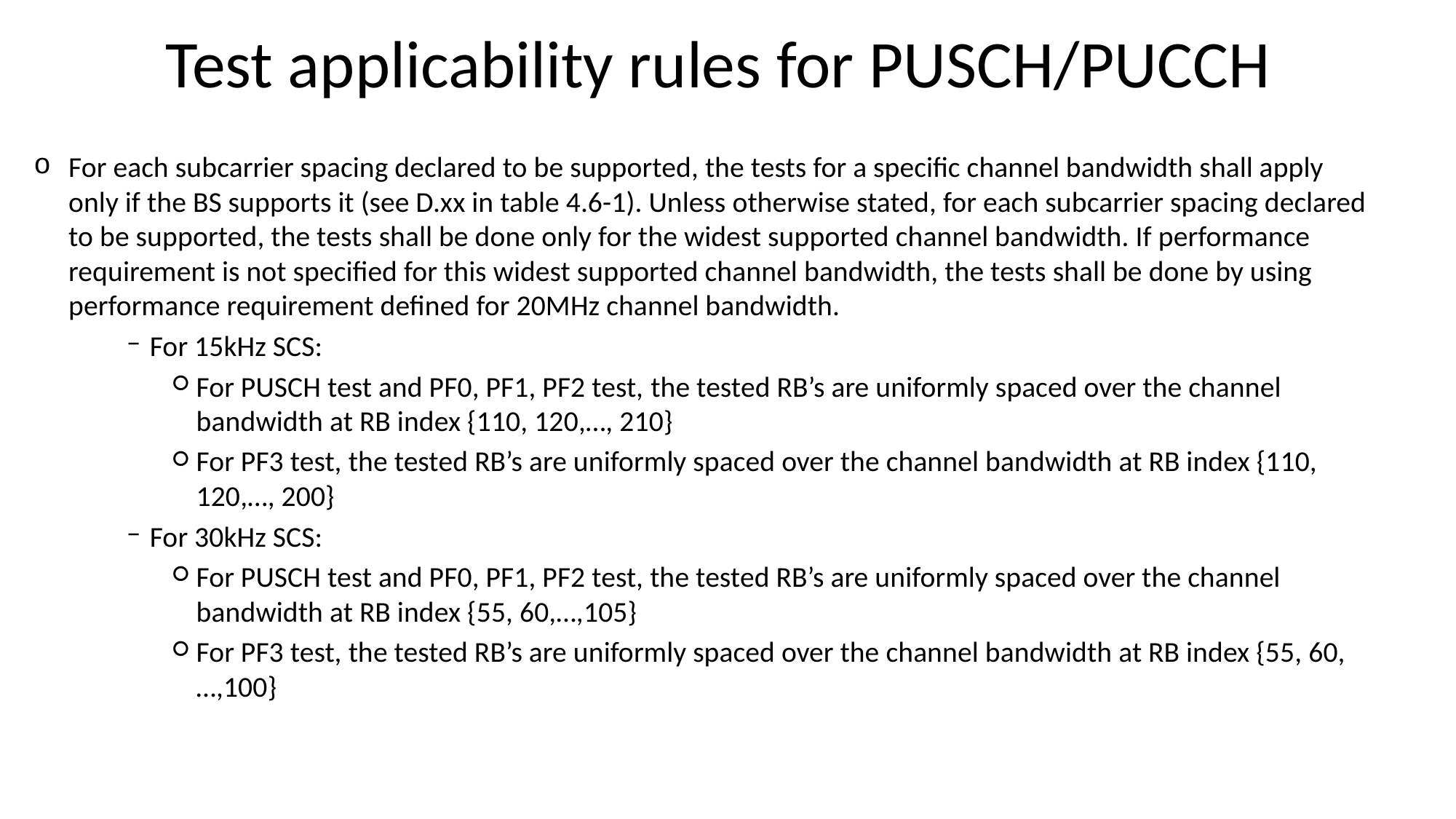

# Test applicability rules for PUSCH/PUCCH
For each subcarrier spacing declared to be supported, the tests for a specific channel bandwidth shall apply only if the BS supports it (see D.xx in table 4.6-1). Unless otherwise stated, for each subcarrier spacing declared to be supported, the tests shall be done only for the widest supported channel bandwidth. If performance requirement is not specified for this widest supported channel bandwidth, the tests shall be done by using performance requirement defined for 20MHz channel bandwidth.
For 15kHz SCS:
For PUSCH test and PF0, PF1, PF2 test, the tested RB’s are uniformly spaced over the channel bandwidth at RB index {110, 120,…, 210}
For PF3 test, the tested RB’s are uniformly spaced over the channel bandwidth at RB index {110, 120,…, 200}
For 30kHz SCS:
For PUSCH test and PF0, PF1, PF2 test, the tested RB’s are uniformly spaced over the channel bandwidth at RB index {55, 60,…,105}
For PF3 test, the tested RB’s are uniformly spaced over the channel bandwidth at RB index {55, 60,…,100}